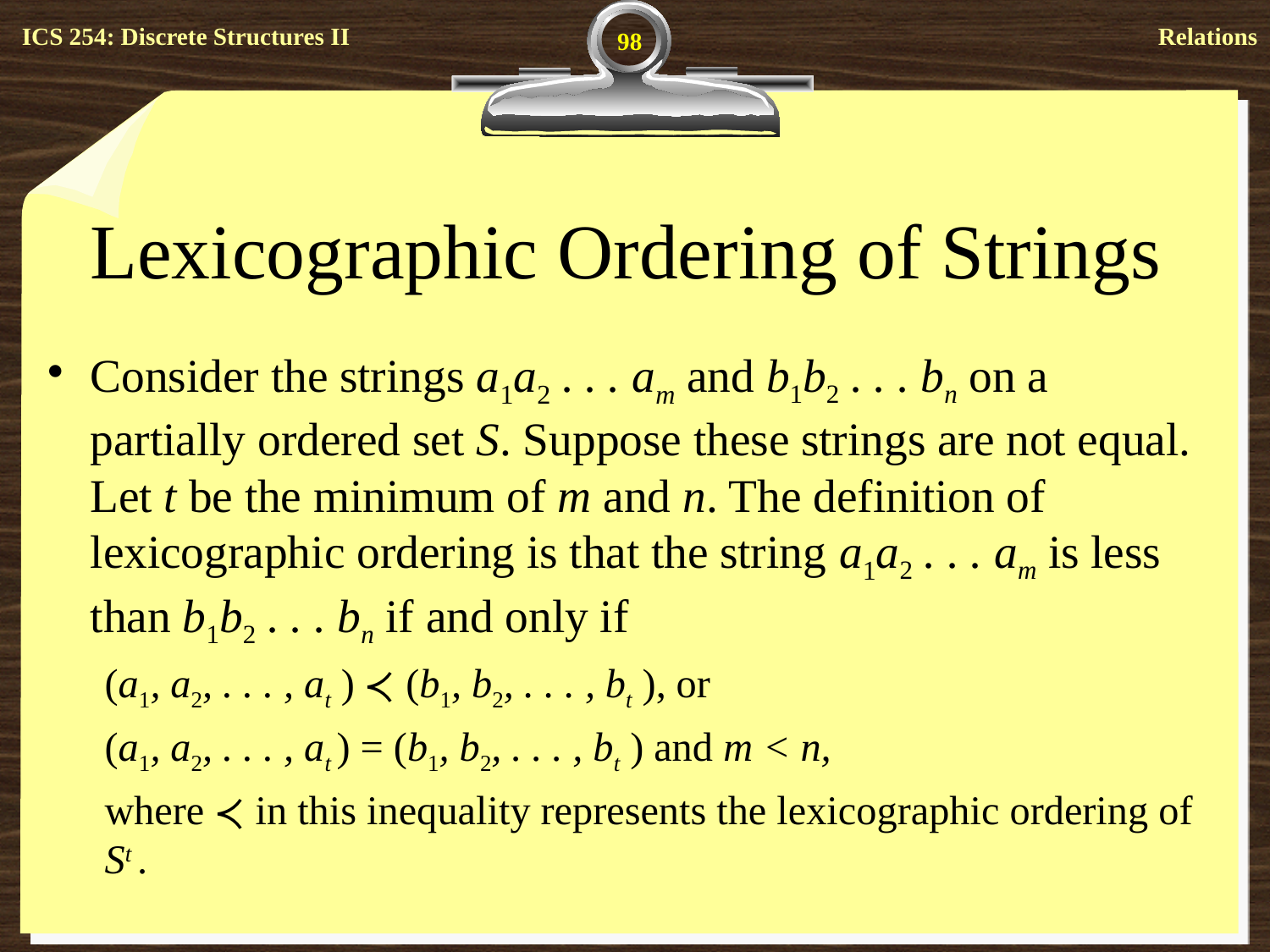

98
# Lexicographic Ordering of Strings
Consider the strings a1a2 . . . am and b1b2 . . . bn on a partially ordered set S. Suppose these strings are not equal. Let t be the minimum of m and n. The definition of lexicographic ordering is that the string a1a2 . . . am is less than b1b2 . . . bn if and only if
	(a1, a2, . . . , at ) ≺ (b1, b2, . . . , bt ), or
	(a1, a2, . . . , at ) = (b1, b2, . . . , bt ) and m < n,
where ≺ in this inequality represents the lexicographic ordering of St .